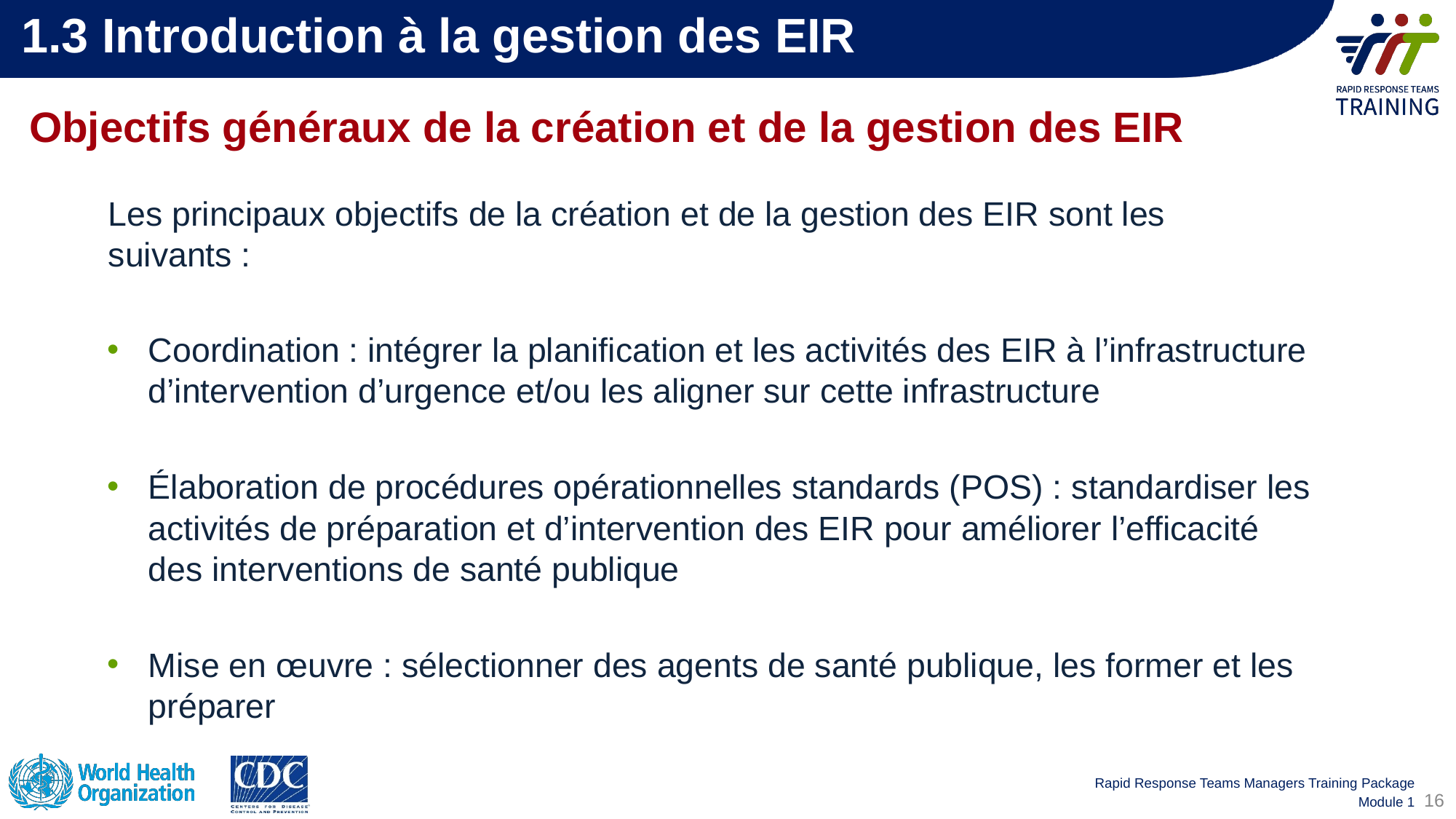

1.3 Introduction à la gestion des EIR
Objectifs généraux de la création et de la gestion des EIR
Les principaux objectifs de la création et de la gestion des EIR sont les suivants :

Coordination : intégrer la planification et les activités des EIR à l’infrastructure d’intervention d’urgence et/ou les aligner sur cette infrastructure

Élaboration de procédures opérationnelles standards (POS) : standardiser les activités de préparation et d’intervention des EIR pour améliorer l’efficacité des interventions de santé publique

Mise en œuvre : sélectionner des agents de santé publique, les former et les préparer

16